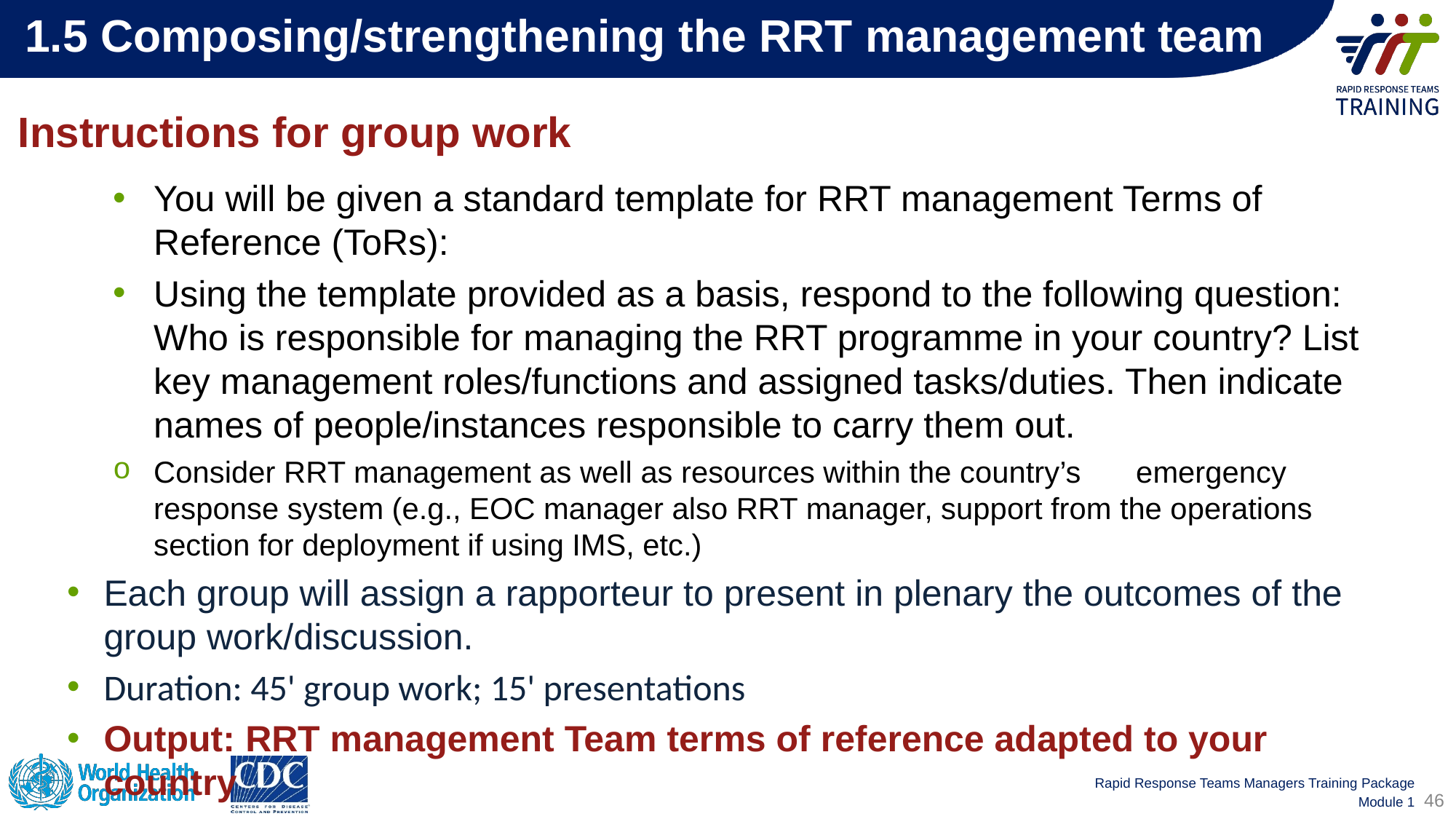

1.5 Composing/strengthening the RRT management team
Instructions for group work
You will be given a standard template for RRT management Terms of Reference (ToRs):
Using the template provided as a basis, respond to the following question: Who is responsible for managing the RRT programme in your country? List key management roles/functions and assigned tasks/duties. Then indicate names of people/instances responsible to carry them out.
Consider RRT management as well as resources within the country’s 	emergency response system (e.g., EOC manager also RRT manager, support from the operations section for deployment if using IMS, etc.)
Each group will assign a rapporteur to present in plenary the outcomes of the group work/discussion.
Duration: 45' group work; 15' presentations
Output: RRT management Team terms of reference adapted to your country

46